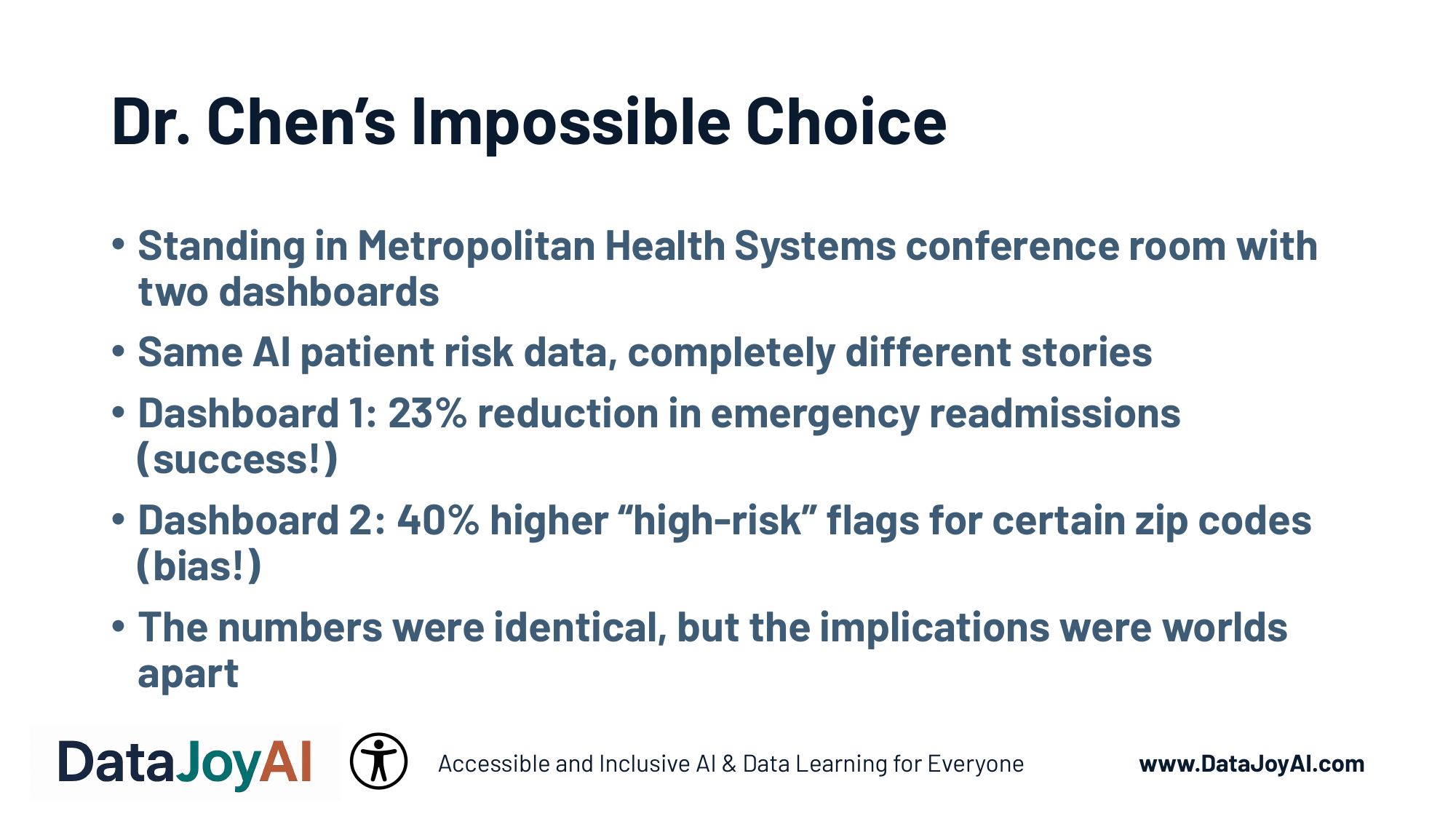

# Dr. Chen’s Impossible Choice
Standing in Metropolitan Health Systems conference room with two dashboards
Same AI patient risk data, completely different stories
Dashboard 1: 23% reduction in emergency readmissions (success!)
Dashboard 2: 40% higher “high-risk” flags for certain zip codes (bias!)
The numbers were identical, but the implications were worlds apart